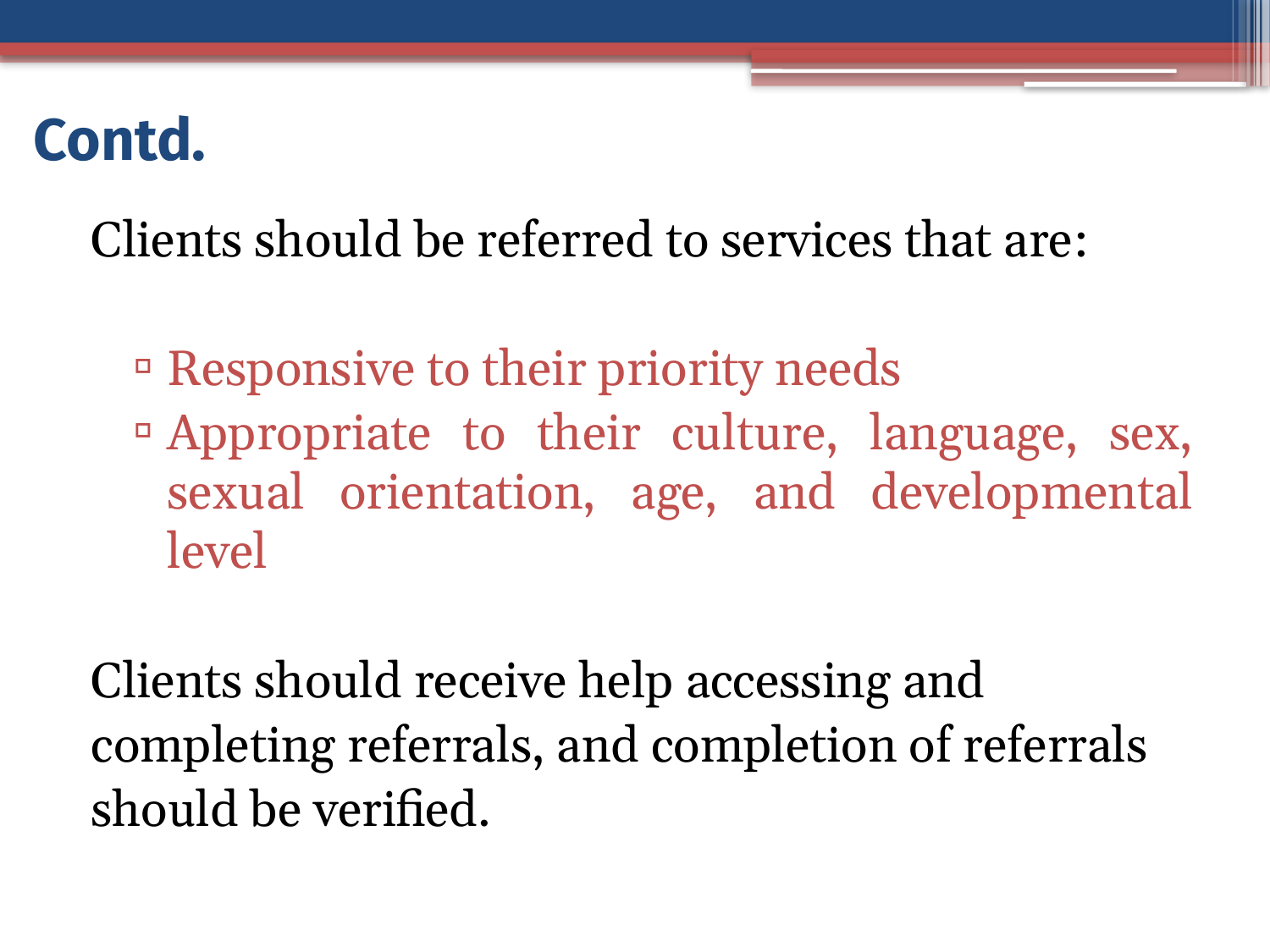

# Contd.
Clients should be referred to services that are:

Responsive to their priority needs
Appropriate to their culture, language, sex, sexual orientation, age, and developmental level

Clients should receive help accessing and
completing referrals, and completion of referrals
should be verified.